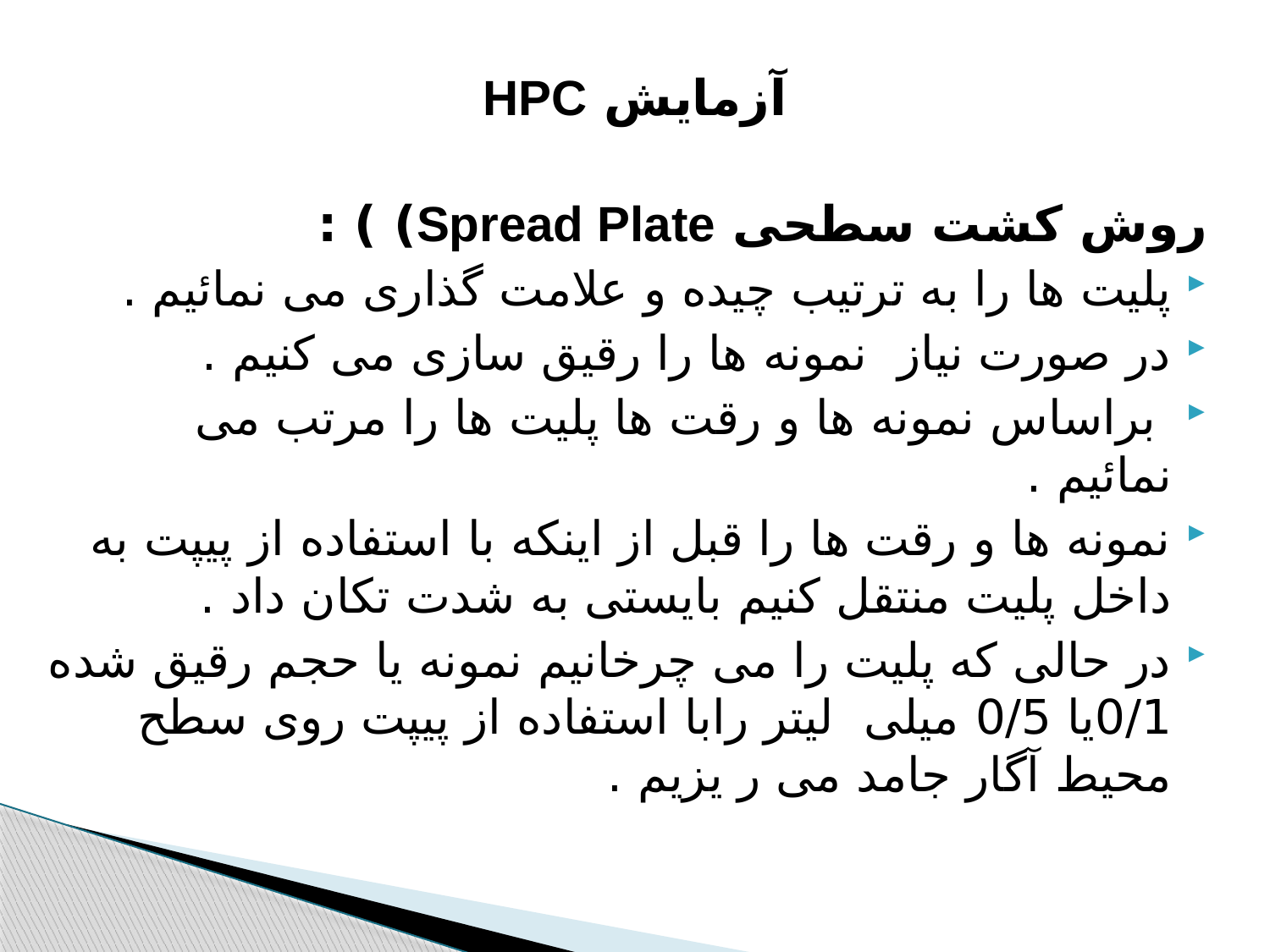

# آزمایش HPC
روش کشت سطحی Spread Plate) ) :
پلیت ها را به ترتیب چیده و علامت گذاری می نمائیم .
در صورت نیاز  نمونه ها را رقیق سازی می کنیم .
 براساس نمونه ها و رقت ها پلیت ها را مرتب می نمائیم .
نمونه ها و رقت ها را قبل از اینکه با استفاده از پیپت به داخل پلیت منتقل کنیم بایستی به شدت تکان داد .
در حالی که پلیت را می چرخانیم نمونه یا حجم رقیق شده 0/1یا 0/5 میلی  لیتر رابا استفاده از پیپت روی سطح محیط آگار جامد می ر یزیم .